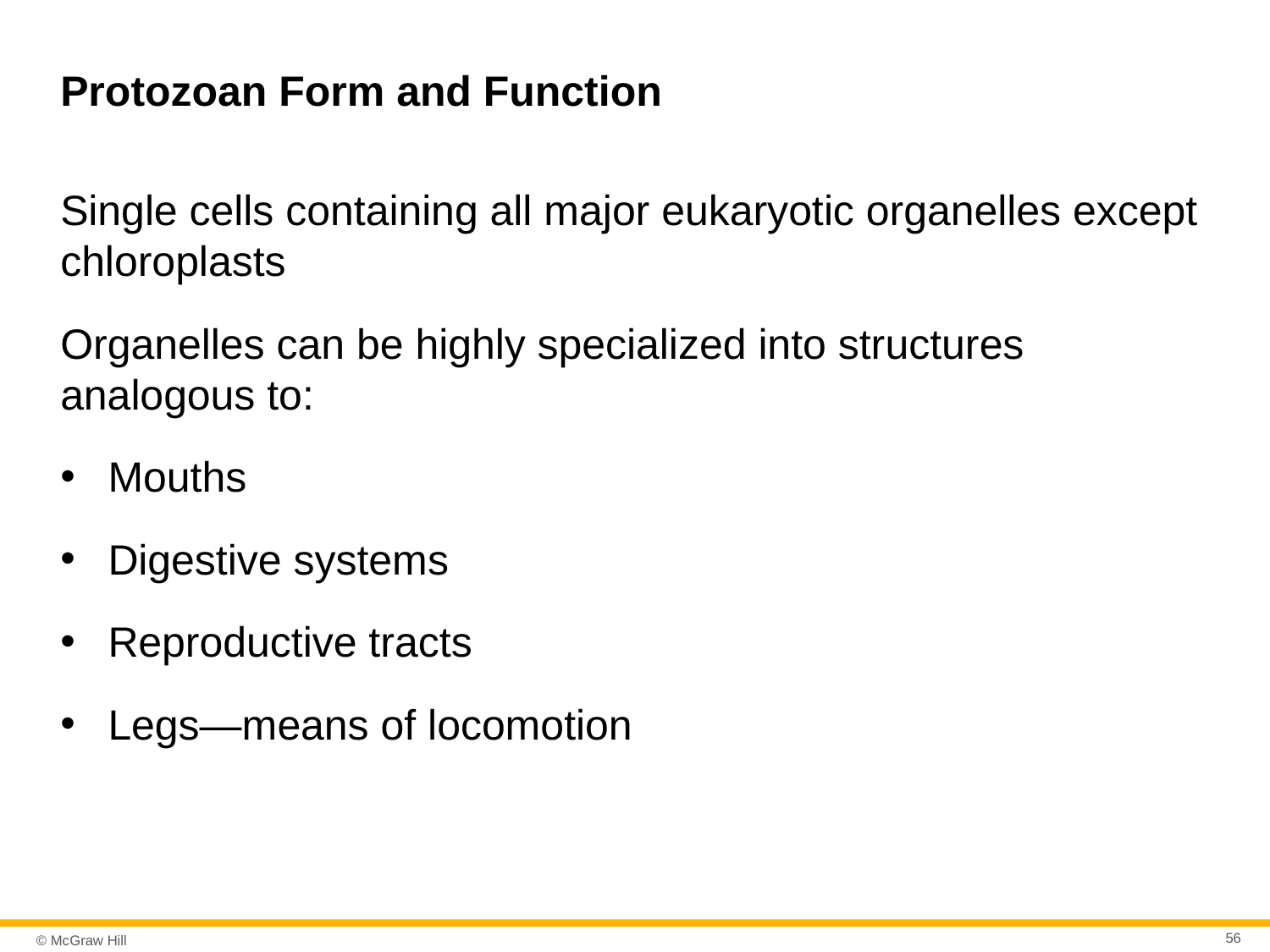

# Protozoan Form and Function
Single cells containing all major eukaryotic organelles except chloroplasts
Organelles can be highly specialized into structures analogous to:
Mouths
Digestive systems
Reproductive tracts
Legs—means of locomotion